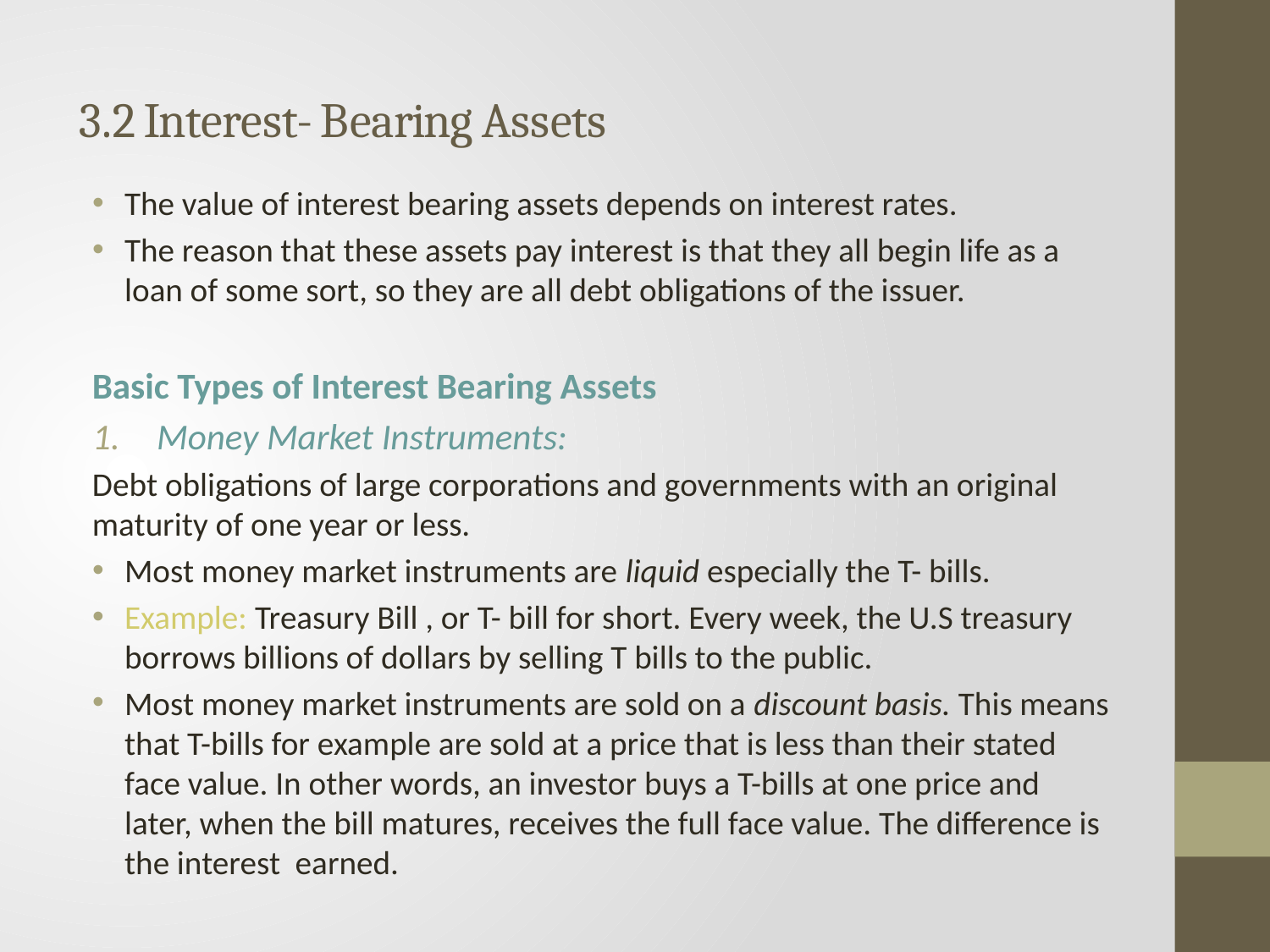

# 3.2 Interest- Bearing Assets
The value of interest bearing assets depends on interest rates.
The reason that these assets pay interest is that they all begin life as a loan of some sort, so they are all debt obligations of the issuer.

Basic Types of Interest Bearing Assets
Money Market Instruments:
Debt obligations of large corporations and governments with an original maturity of one year or less.
Most money market instruments are liquid especially the T- bills.
Example: Treasury Bill , or T- bill for short. Every week, the U.S treasury borrows billions of dollars by selling T bills to the public.
Most money market instruments are sold on a discount basis. This means that T-bills for example are sold at a price that is less than their stated face value. In other words, an investor buys a T-bills at one price and later, when the bill matures, receives the full face value. The difference is the interest  earned.